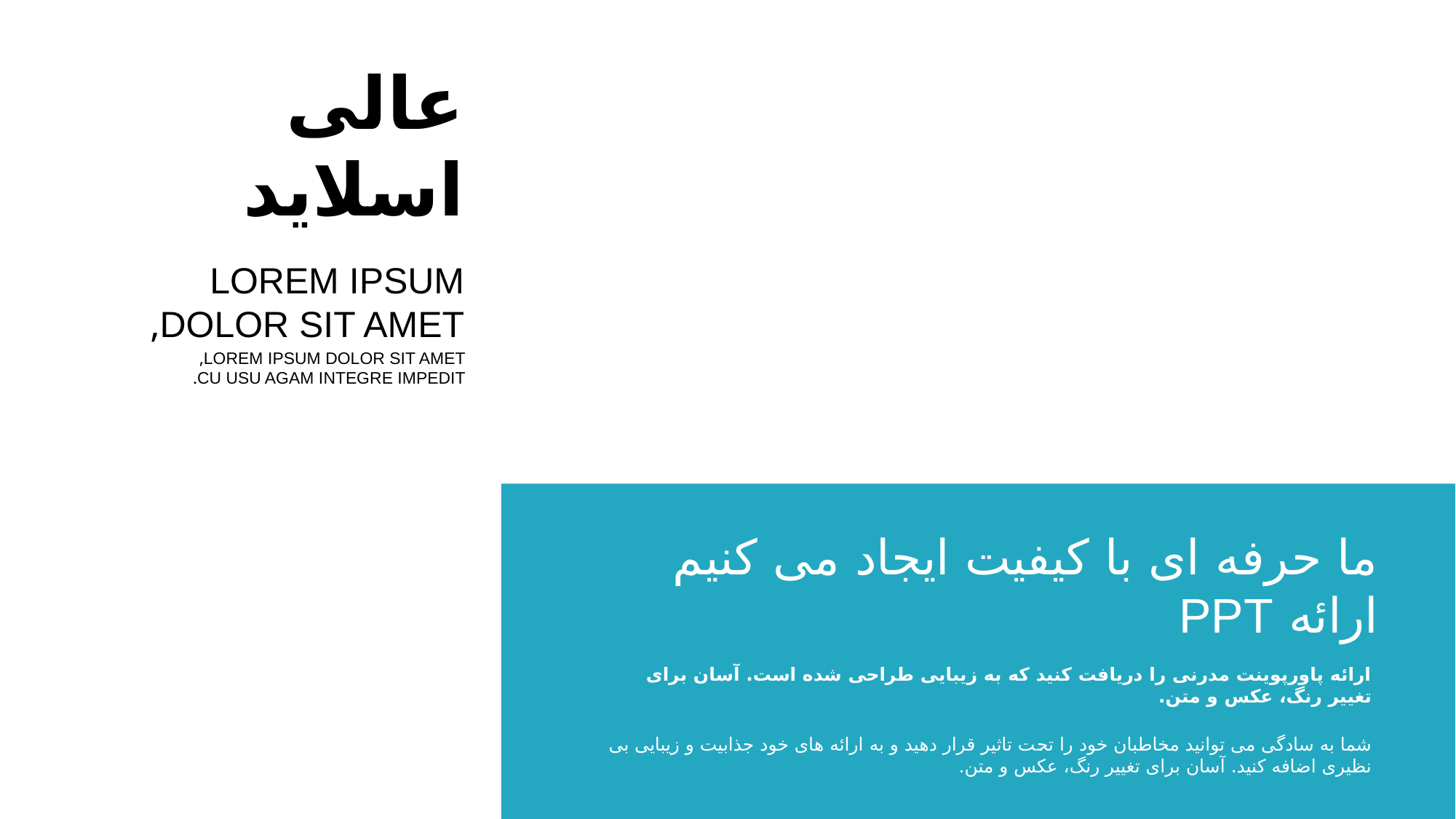

عالی اسلاید
LOREM IPSUM
DOLOR SIT AMET,
LOREM IPSUM DOLOR SIT AMET,
CU USU AGAM INTEGRE IMPEDIT.

ما حرفه ای با کیفیت ایجاد می کنیم ارائه PPT
ارائه پاورپوینت مدرنی را دریافت کنید که به زیبایی طراحی شده است. آسان برای تغییر رنگ، عکس و متن.
شما به سادگی می توانید مخاطبان خود را تحت تاثیر قرار دهید و به ارائه های خود جذابیت و زیبایی بی نظیری اضافه کنید. آسان برای تغییر رنگ، عکس و متن.